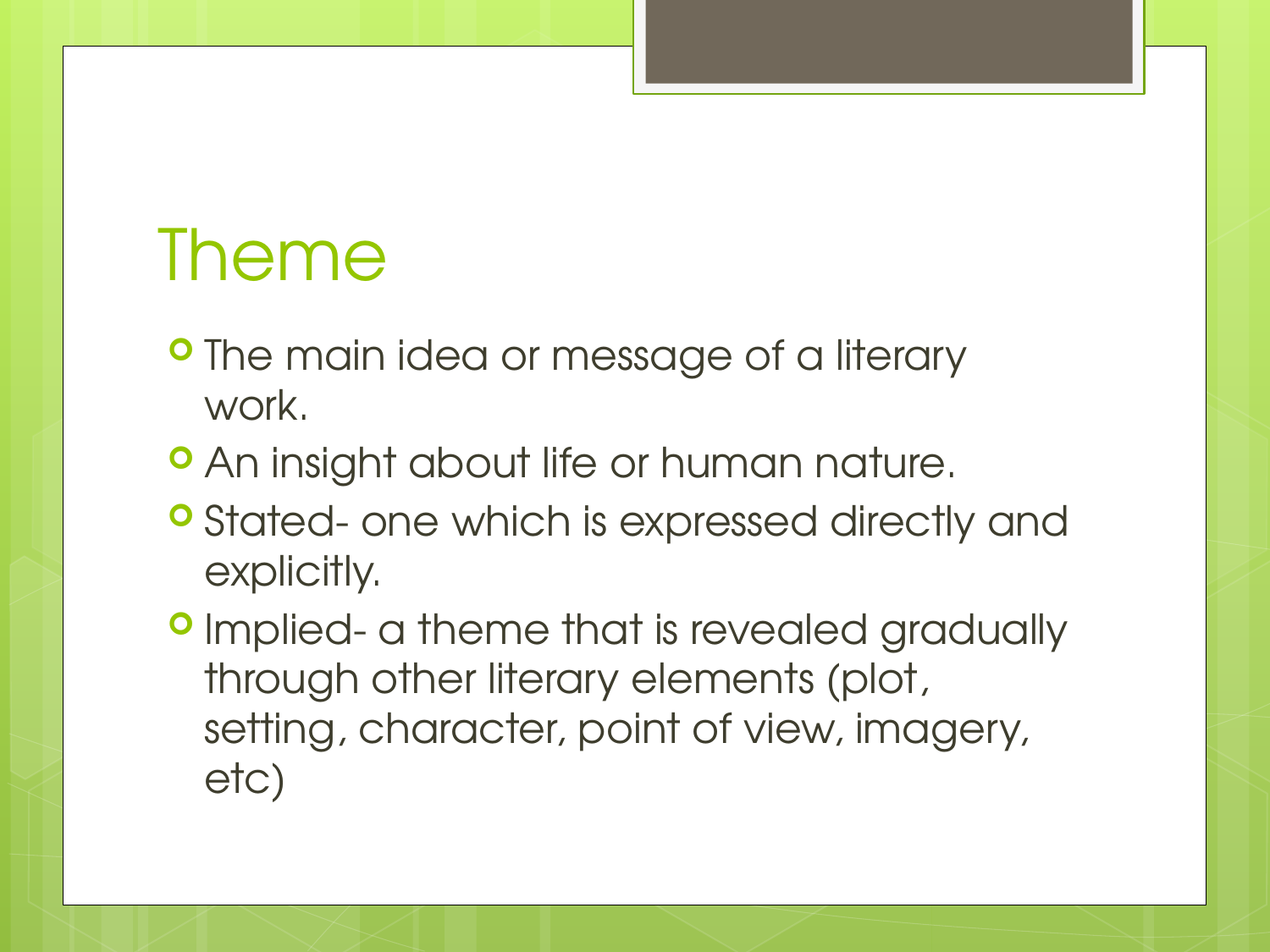

# Theme
The main idea or message of a literary work.
An insight about life or human nature.
Stated- one which is expressed directly and explicitly.
Implied- a theme that is revealed gradually through other literary elements (plot, setting, character, point of view, imagery, etc)